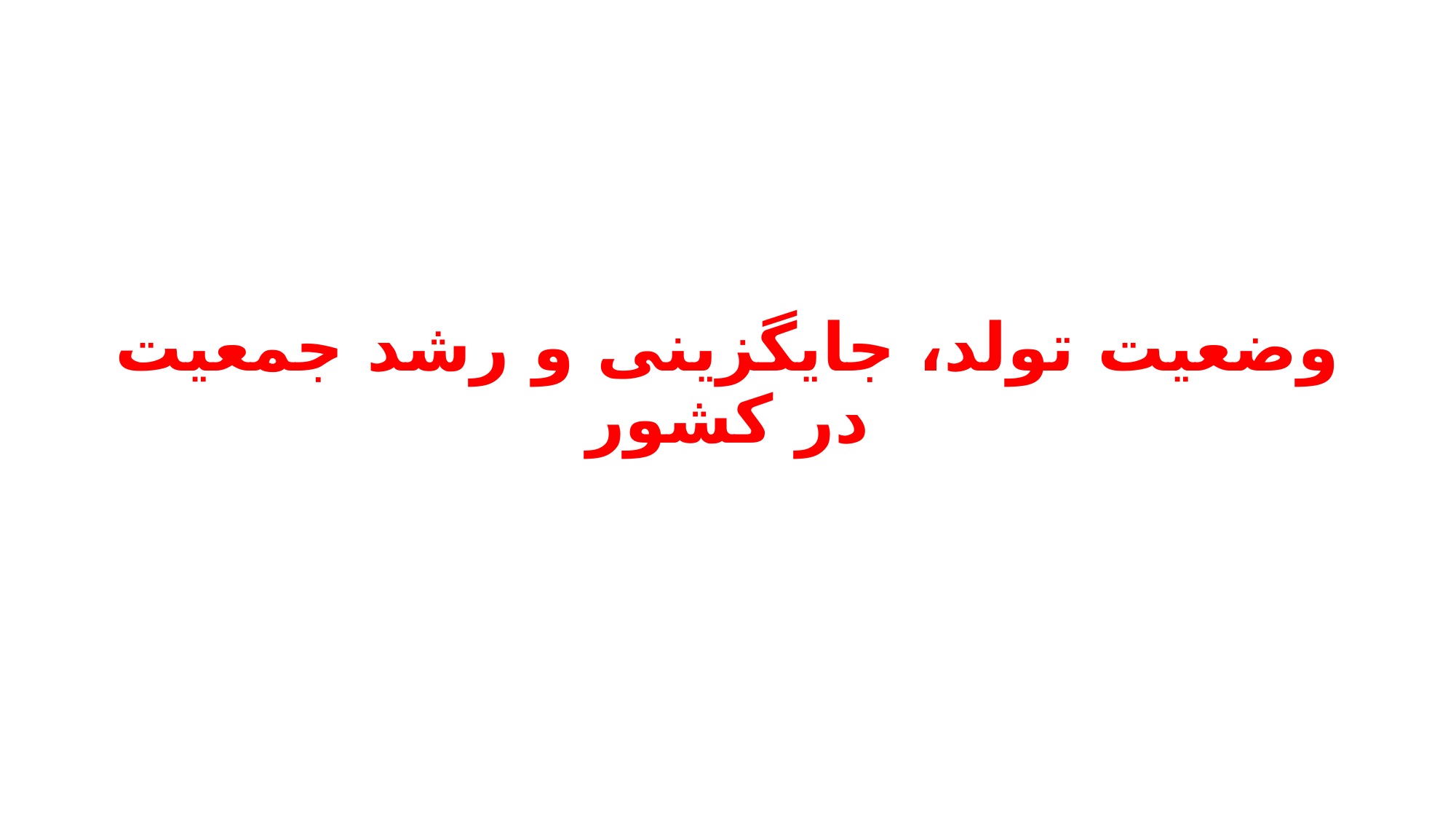

# وضعیت تولد، جایگزینی و رشد جمعیت در کشور